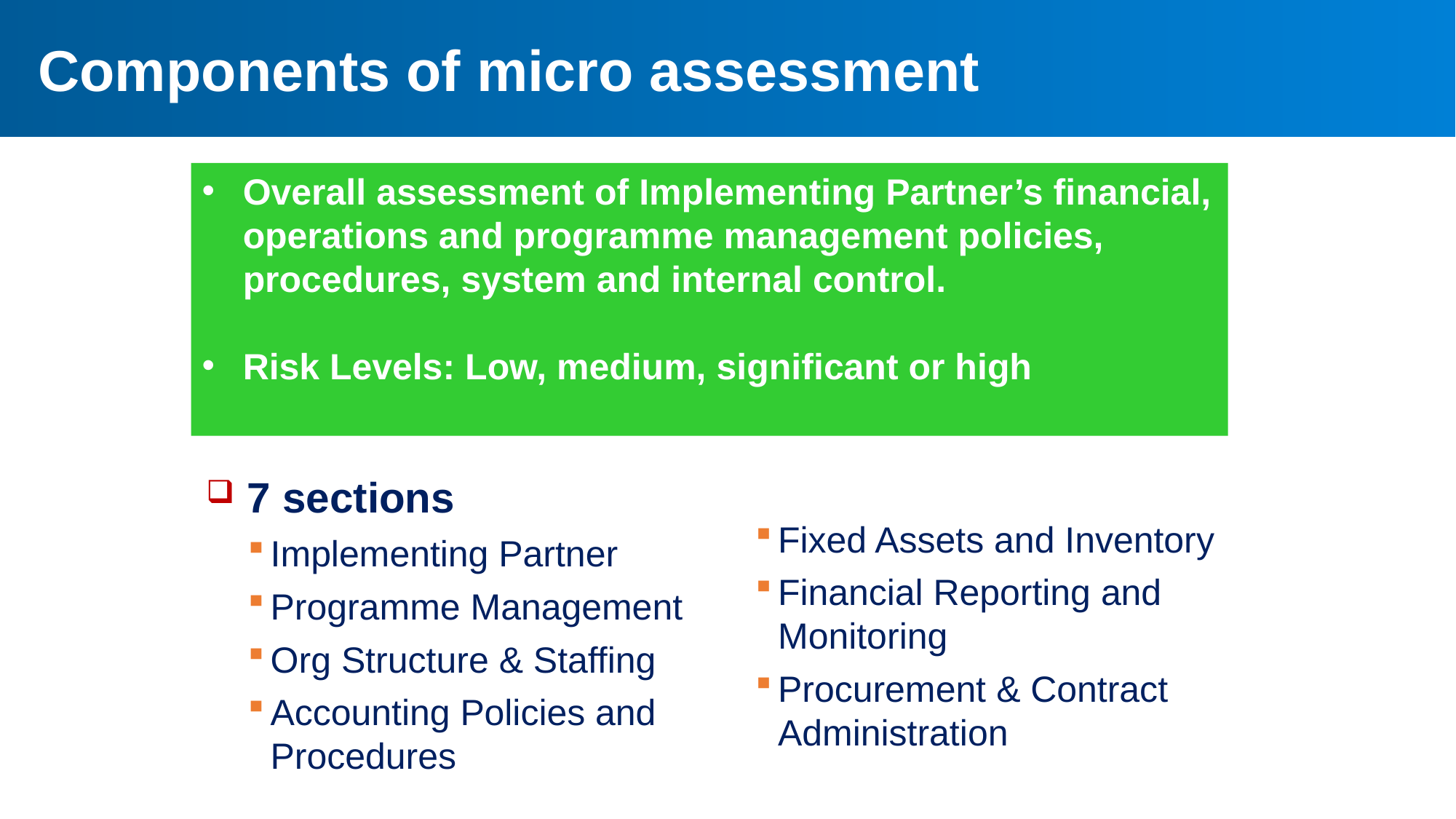

# Components of micro assessment
Overall assessment of Implementing Partner’s financial, operations and programme management policies, procedures, system and internal control.

Risk Levels: Low, medium, significant or high

7 sections
Implementing Partner
Programme Management
Org Structure & Staffing
Accounting Policies and Procedures

Fixed Assets and Inventory
Financial Reporting and Monitoring
Procurement & Contract Administration